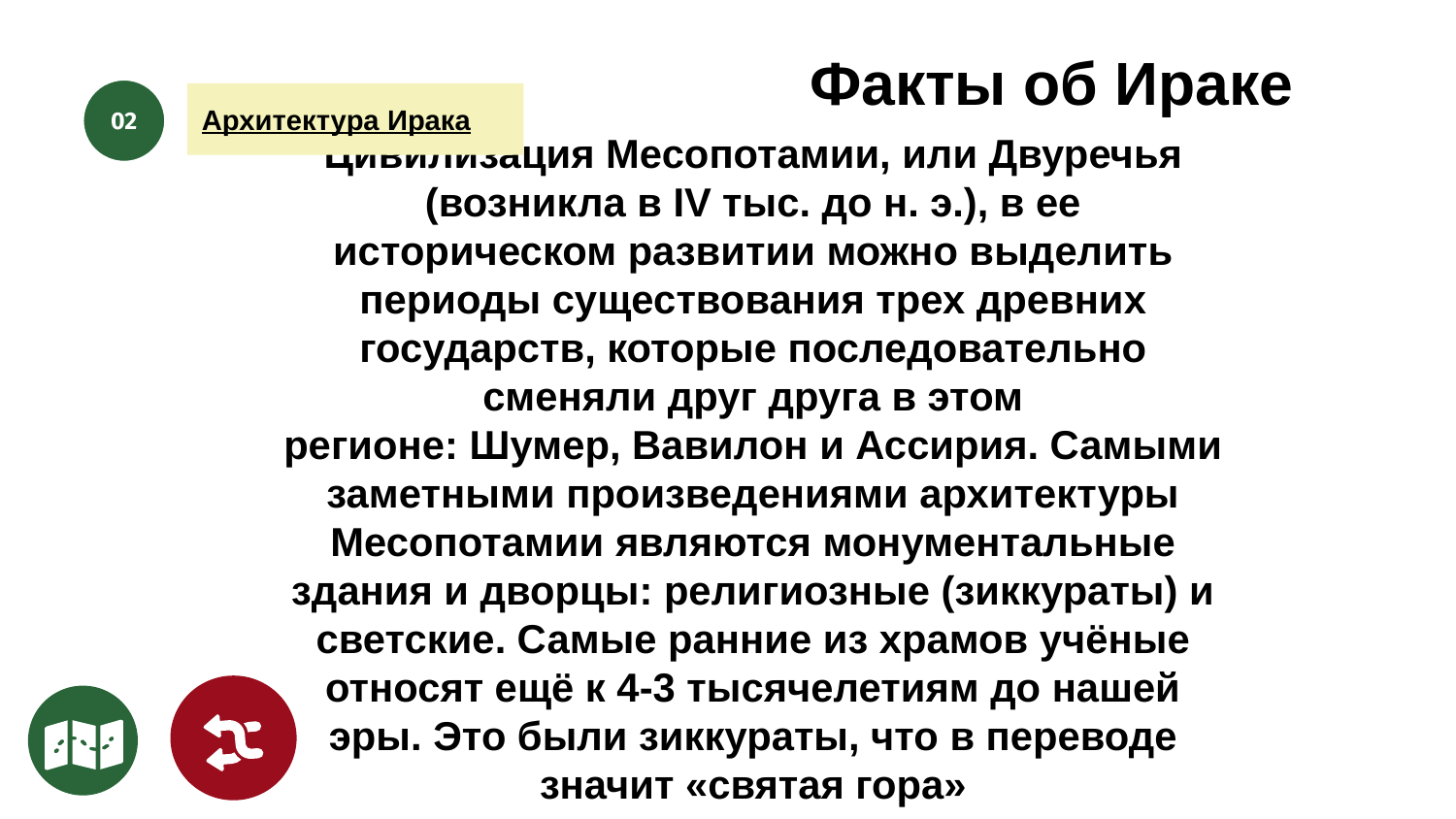

# Факты об Ираке

Архитектура Ирака
02

Цивилизация Месопотамии, или Двуречья (возникла в IV тыс. до н. э.), в ее историческом развитии можно выделить периоды существования трех древних государств, которые последовательно сменяли друг друга в этом регионе: Шумер, Вавилон и Ассирия. Самыми заметными произведениями архитектуры Месопотамии являются монументальные здания и дворцы: религиозные (зиккураты) и светские. Самые ранние из храмов учёные относят ещё к 4-3 тысячелетиям до нашей эры. Это были зиккураты, что в переводе значит «святая гора»